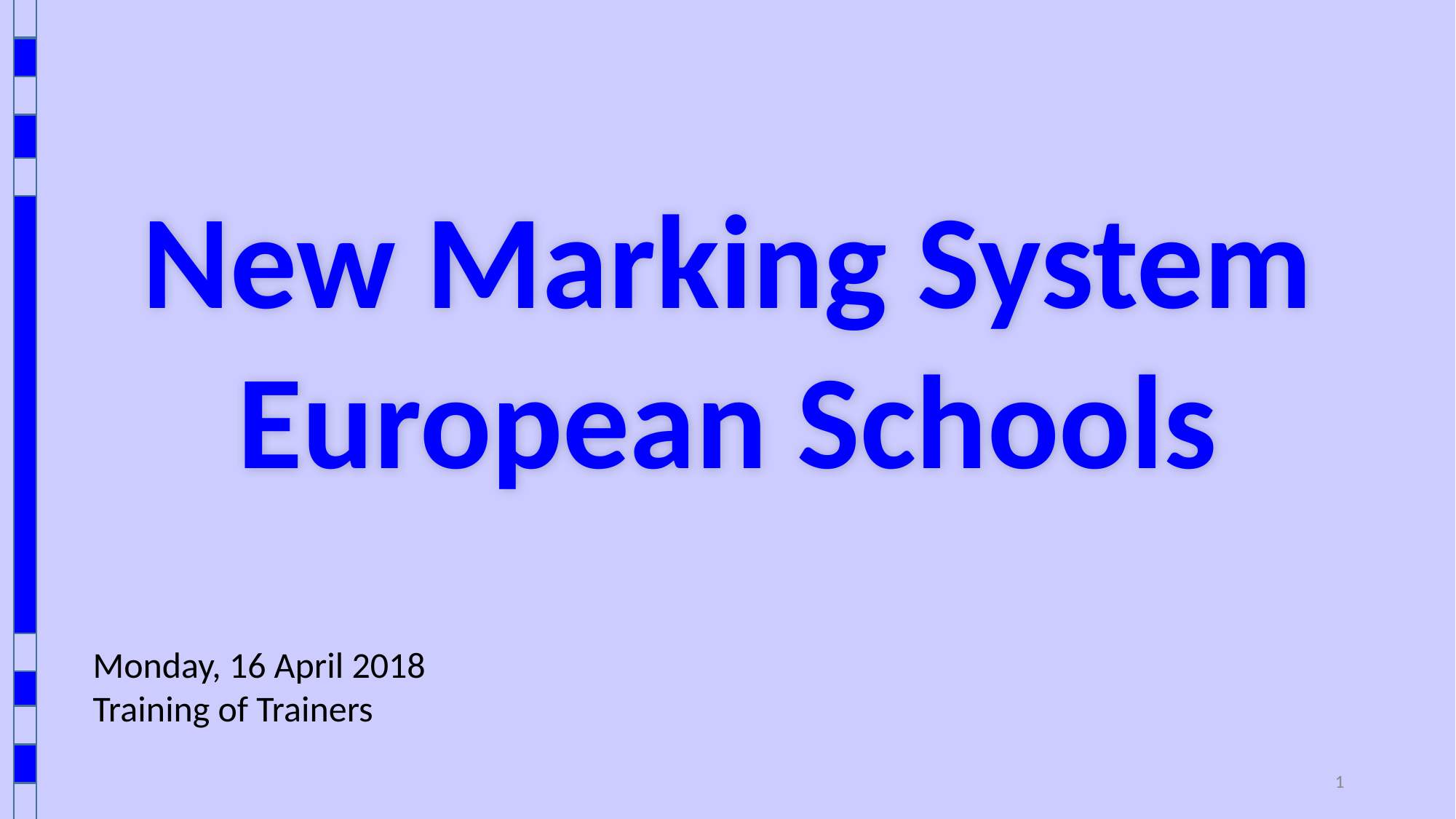

New Marking System
European Schools

Monday, 16 April 2018
Training of Trainers

1